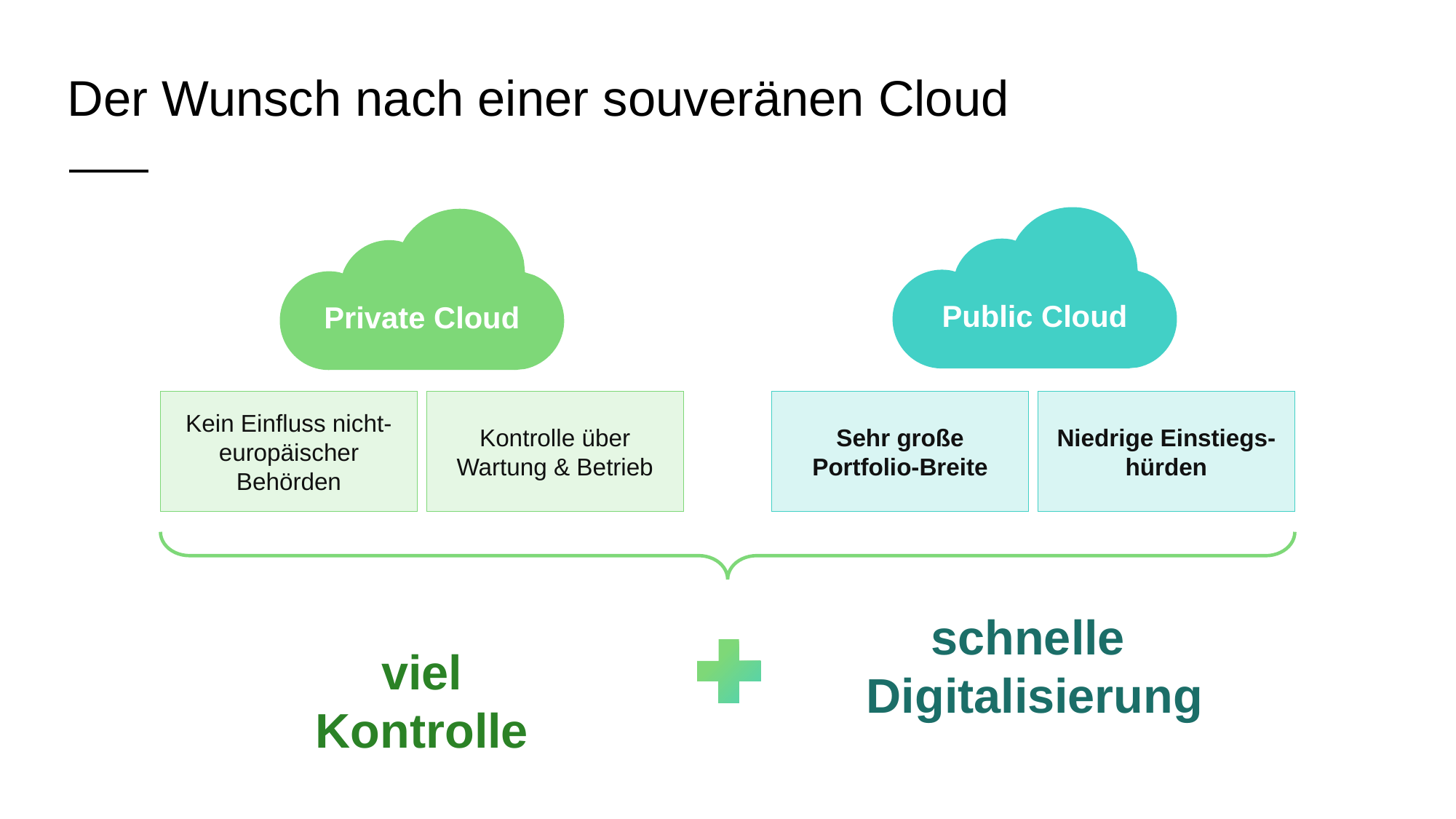

# Der Wunsch nach einer souveränen Cloud

Public Cloud

Private Cloud
Kein Einfluss nicht-europäischer Behörden
Kontrolle über Wartung & Betrieb
Sehr große Portfolio-Breite
Niedrige Einstiegs-hürden
schnelle
Digitalisierung

viel Kontrolle